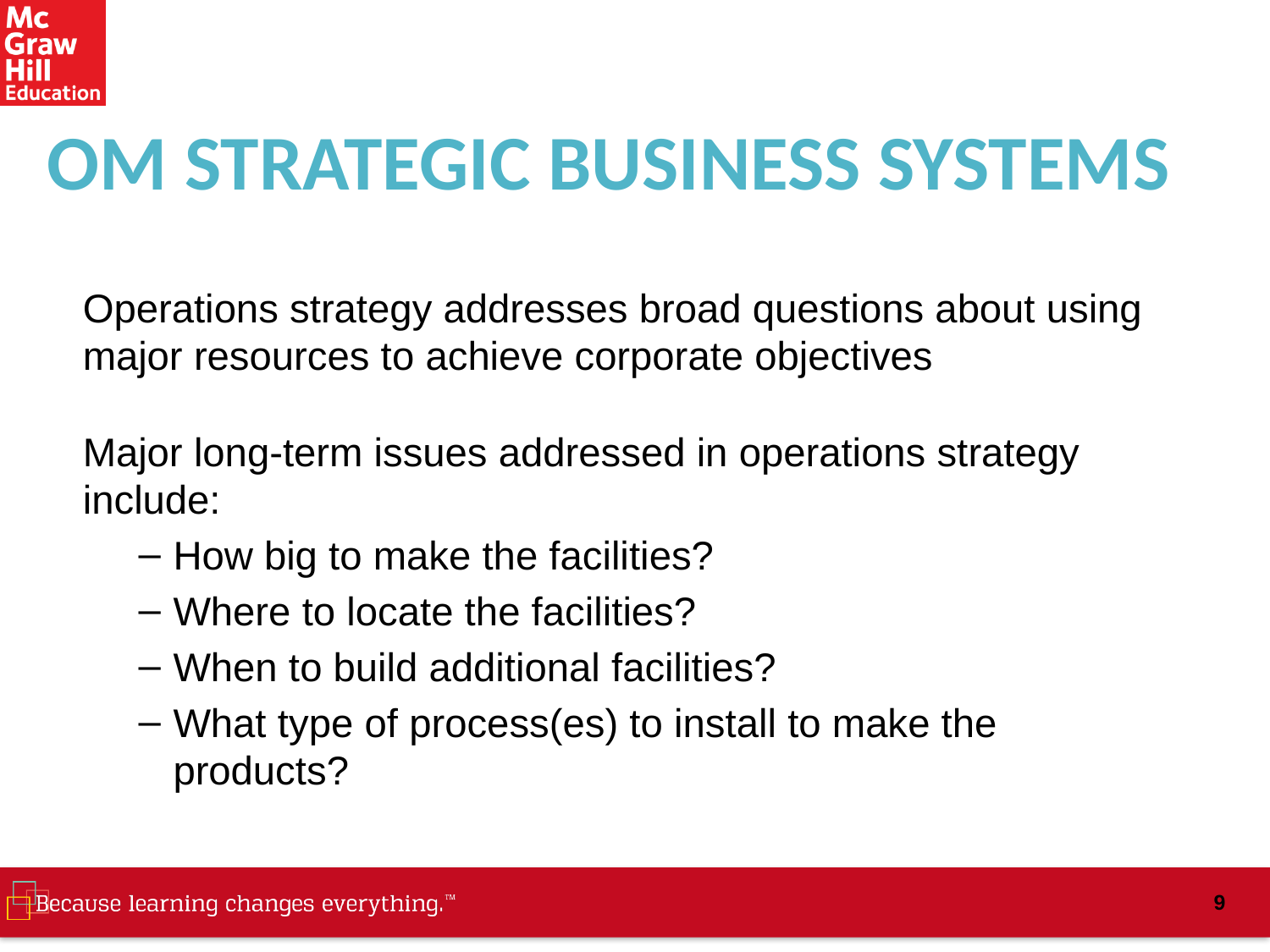

# OM STRATEGIC BUSINESS SYSTEMS
Operations strategy addresses broad questions about using major resources to achieve corporate objectives

Major long-term issues addressed in operations strategy include:
How big to make the facilities?
Where to locate the facilities?
When to build additional facilities?
What type of process(es) to install to make the products?